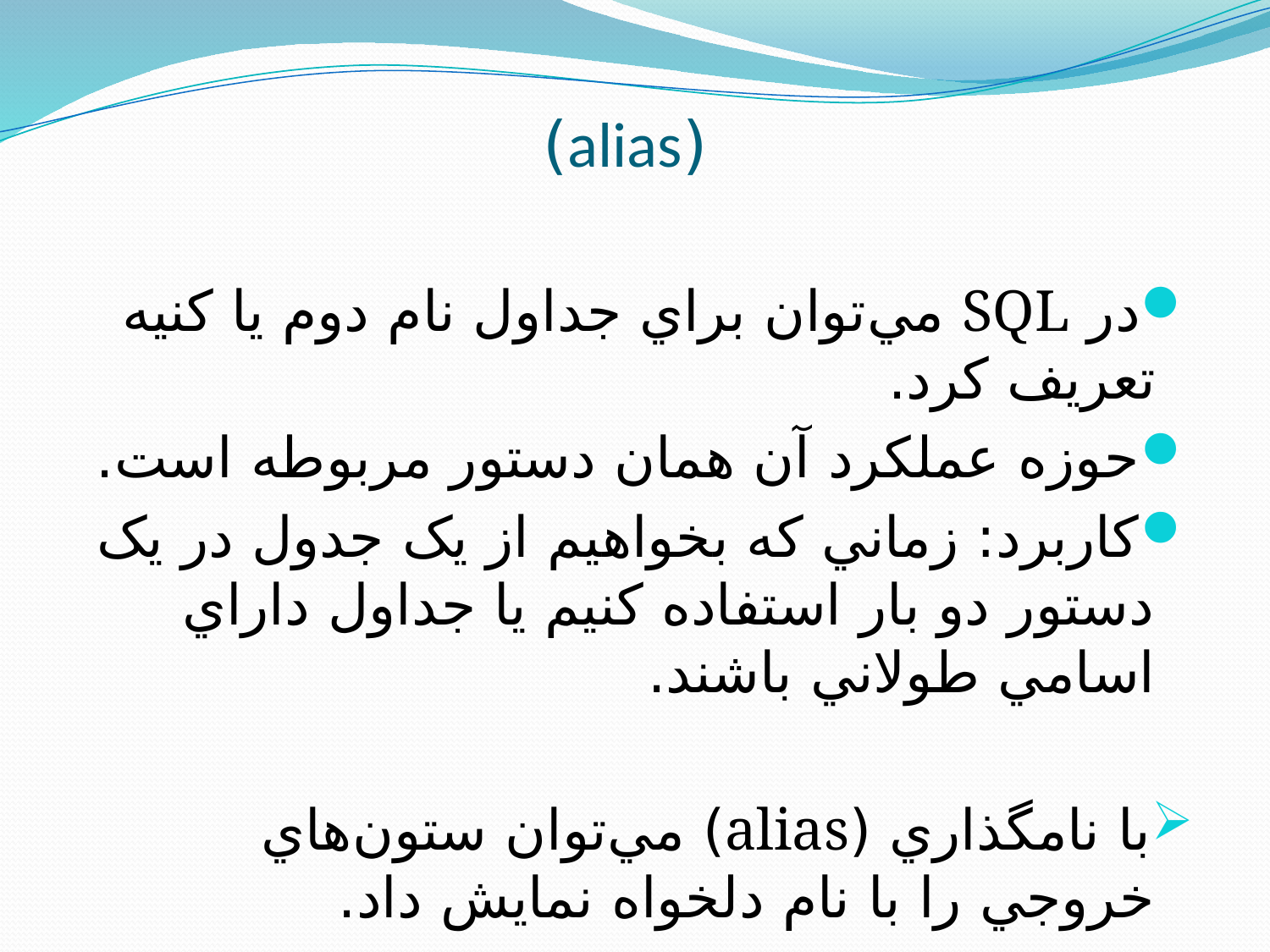

# (alias)
در 	SQL مي‌توان براي جداول نام دوم يا کنيه تعريف کرد.
حوزه عملکرد آن همان دستور مربوطه است.
کاربرد: زماني که بخواهيم از يک جدول در يک دستور دو بار استفاده کنيم يا جداول داراي اسامي طولاني باشند.

با نامگذاري (alias) مي‌توان ستون‌هاي خروجي را با نام دلخواه نمايش داد.